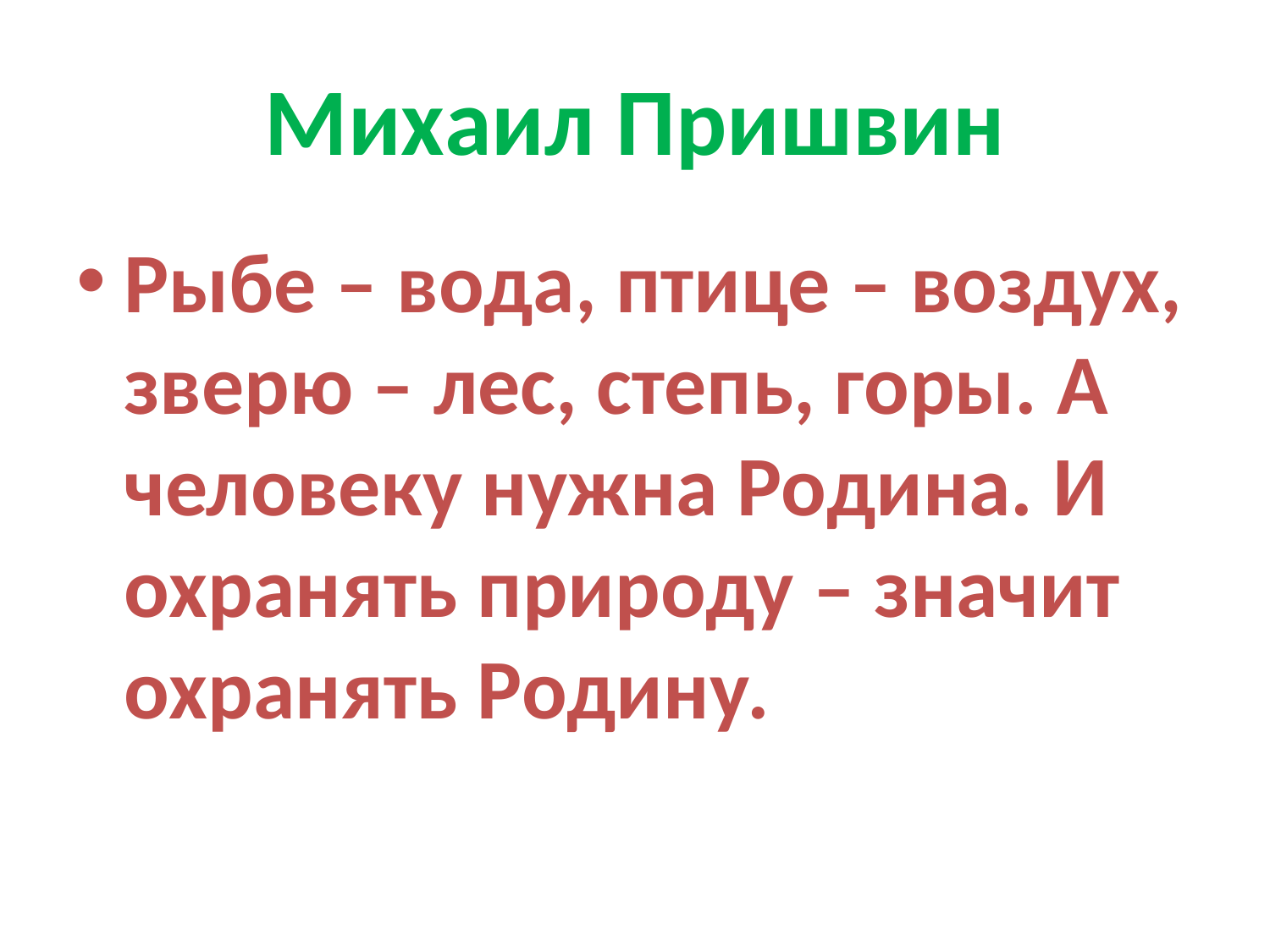

# Михаил Пришвин
Рыбе – вода, птице – воздух, зверю – лес, степь, горы. А человеку нужна Родина. И охранять природу – значит охранять Родину.